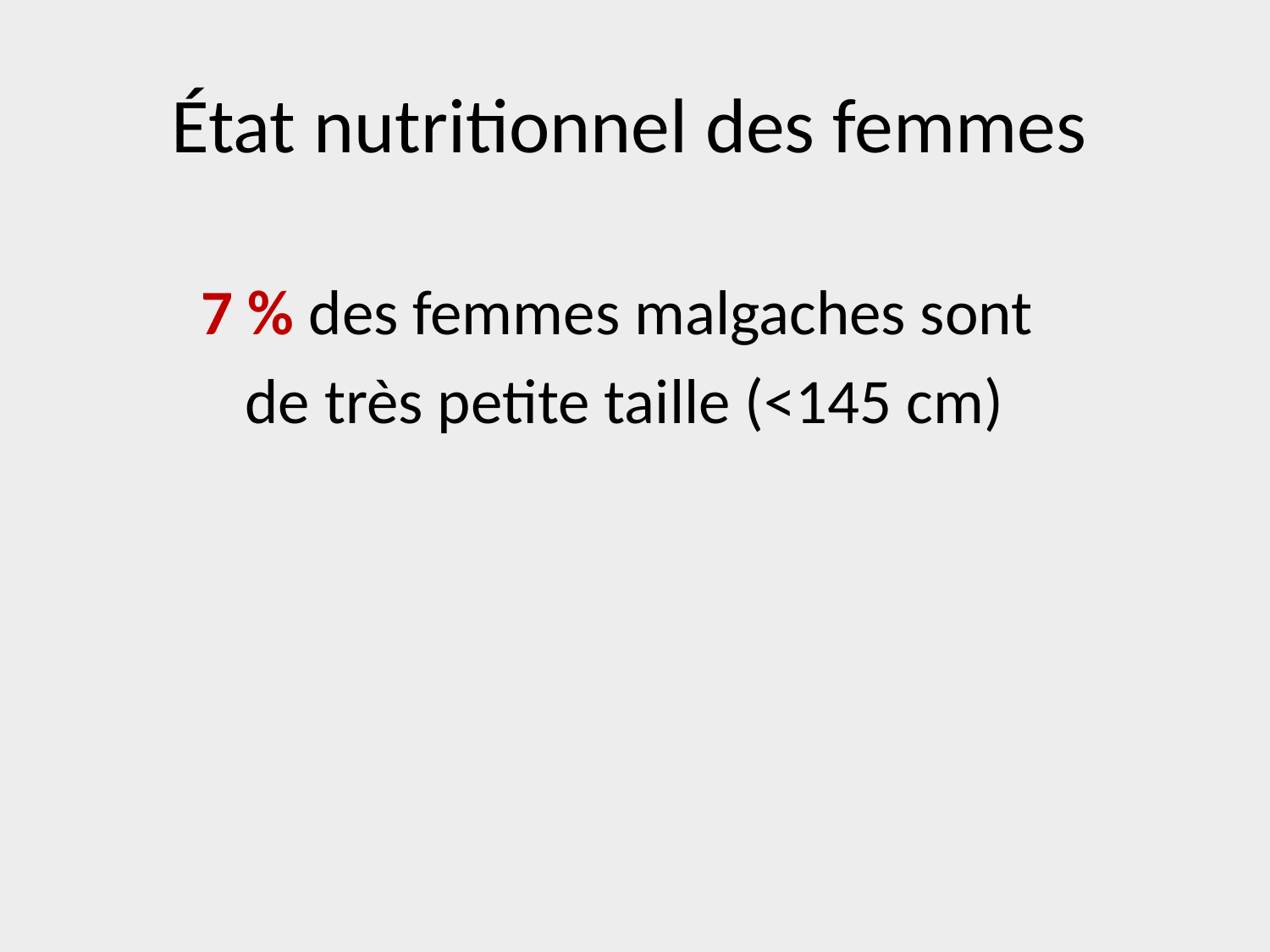

# État nutritionnel des femmes
7 % des femmes malgaches sont
de très petite taille (<145 cm)